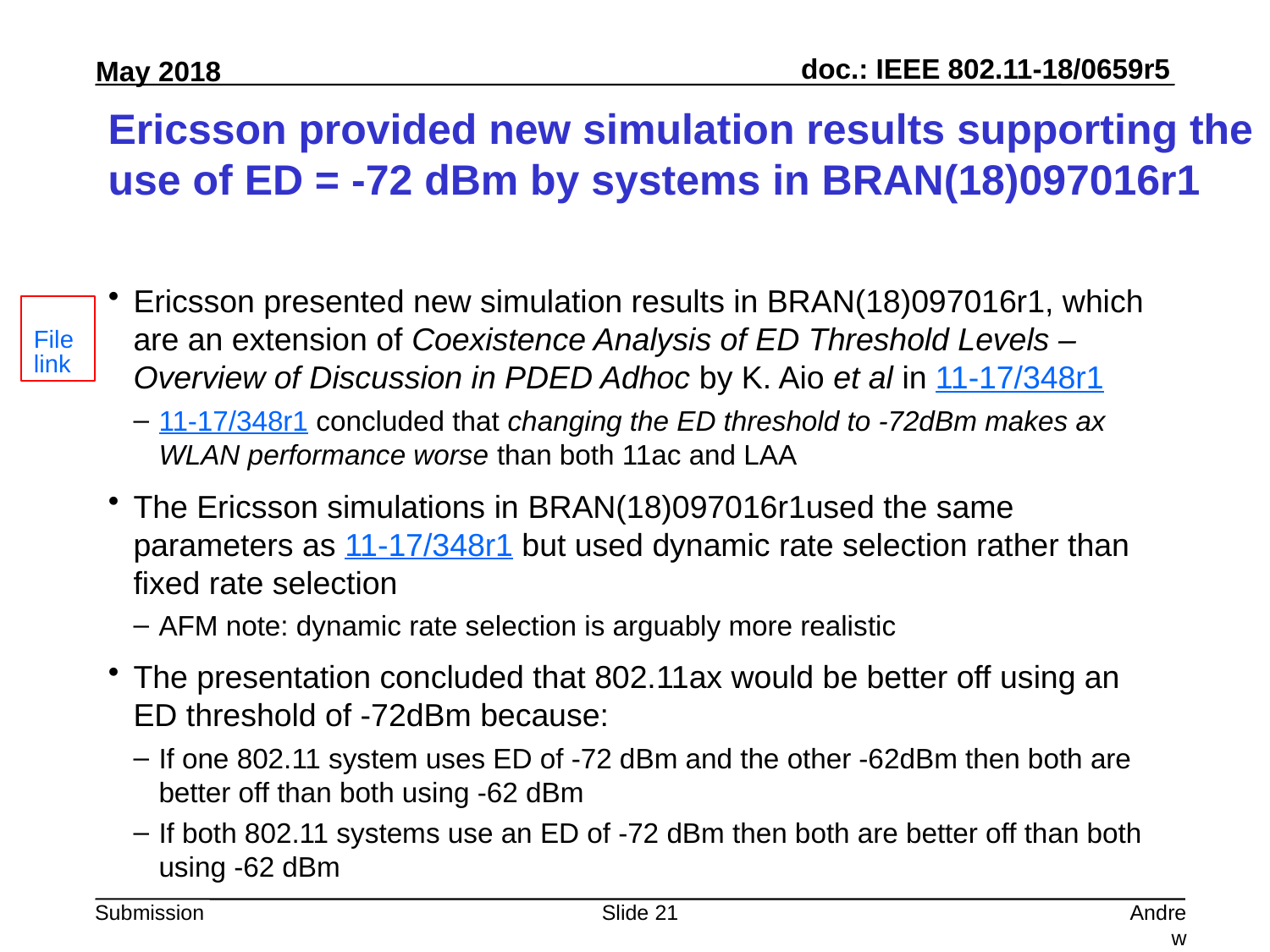

# Ericsson provided new simulation results supporting the use of ED = -72 dBm by systems in BRAN(18)097016r1
Ericsson presented new simulation results in BRAN(18)097016r1, which are an extension of Coexistence Analysis of ED Threshold Levels – Overview of Discussion in PDED Adhoc by K. Aio et al in 11-17/348r1
11-17/348r1 concluded that changing the ED threshold to -72dBm makes ax WLAN performance worse than both 11ac and LAA
The Ericsson simulations in BRAN(18)097016r1used the same parameters as 11-17/348r1 but used dynamic rate selection rather than fixed rate selection
AFM note: dynamic rate selection is arguably more realistic
The presentation concluded that 802.11ax would be better off using an ED threshold of -72dBm because:
If one 802.11 system uses ED of -72 dBm and the other -62dBm then both are better off than both using -62 dBm
If both 802.11 systems use an ED of -72 dBm then both are better off than both using -62 dBm

File link
Slide 21
Andrew Myles, Cisco